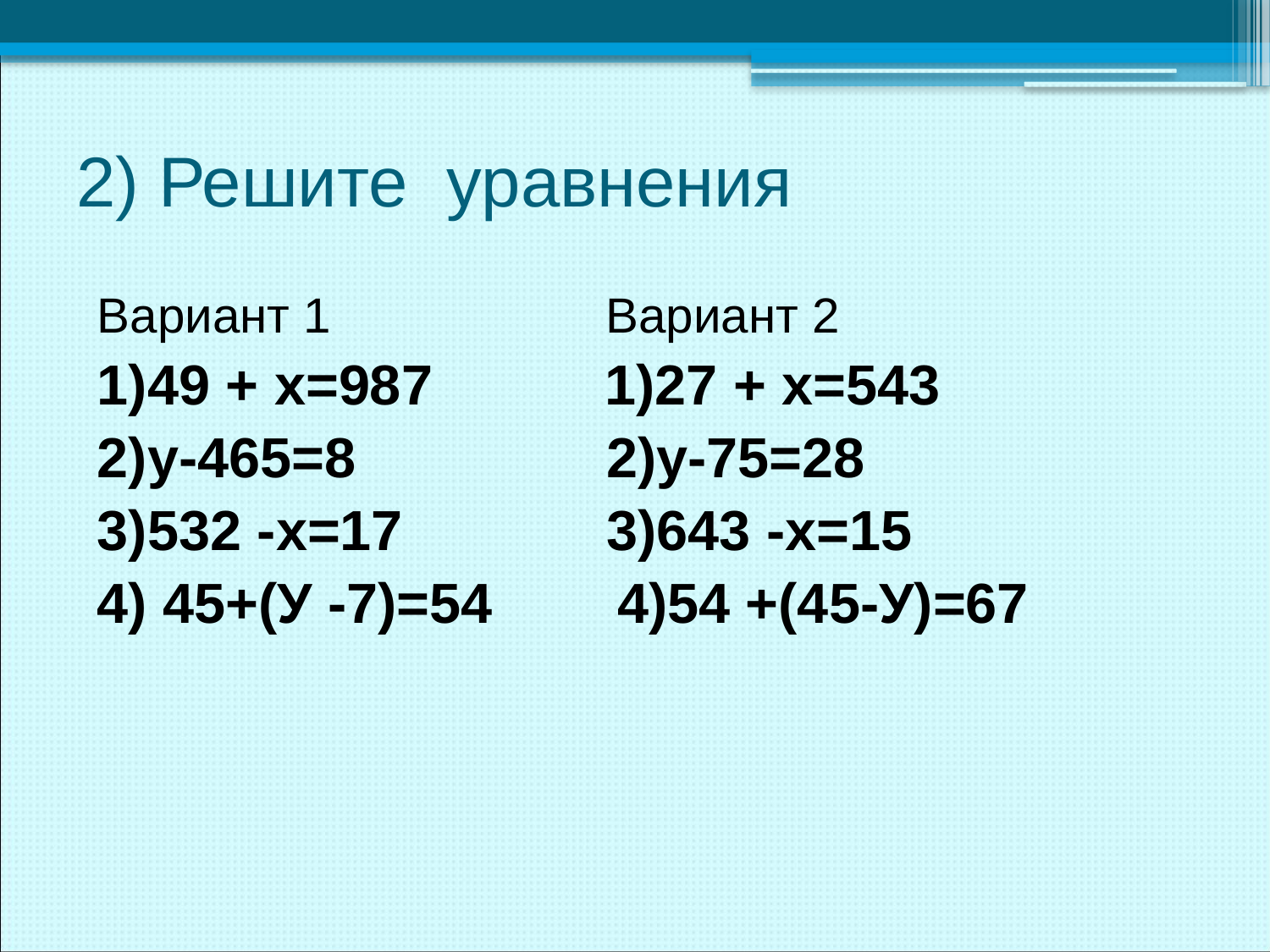

# 2) Решите  уравнения
Вариант 1                    Вариант 2
1)49 + x=987           1)27 + x=543
2)y-465=8                2)y-75=28
3)532 -x=17             3)643 -x=15
4) 45+(У -7)=54        4)54 +(45-У)=67